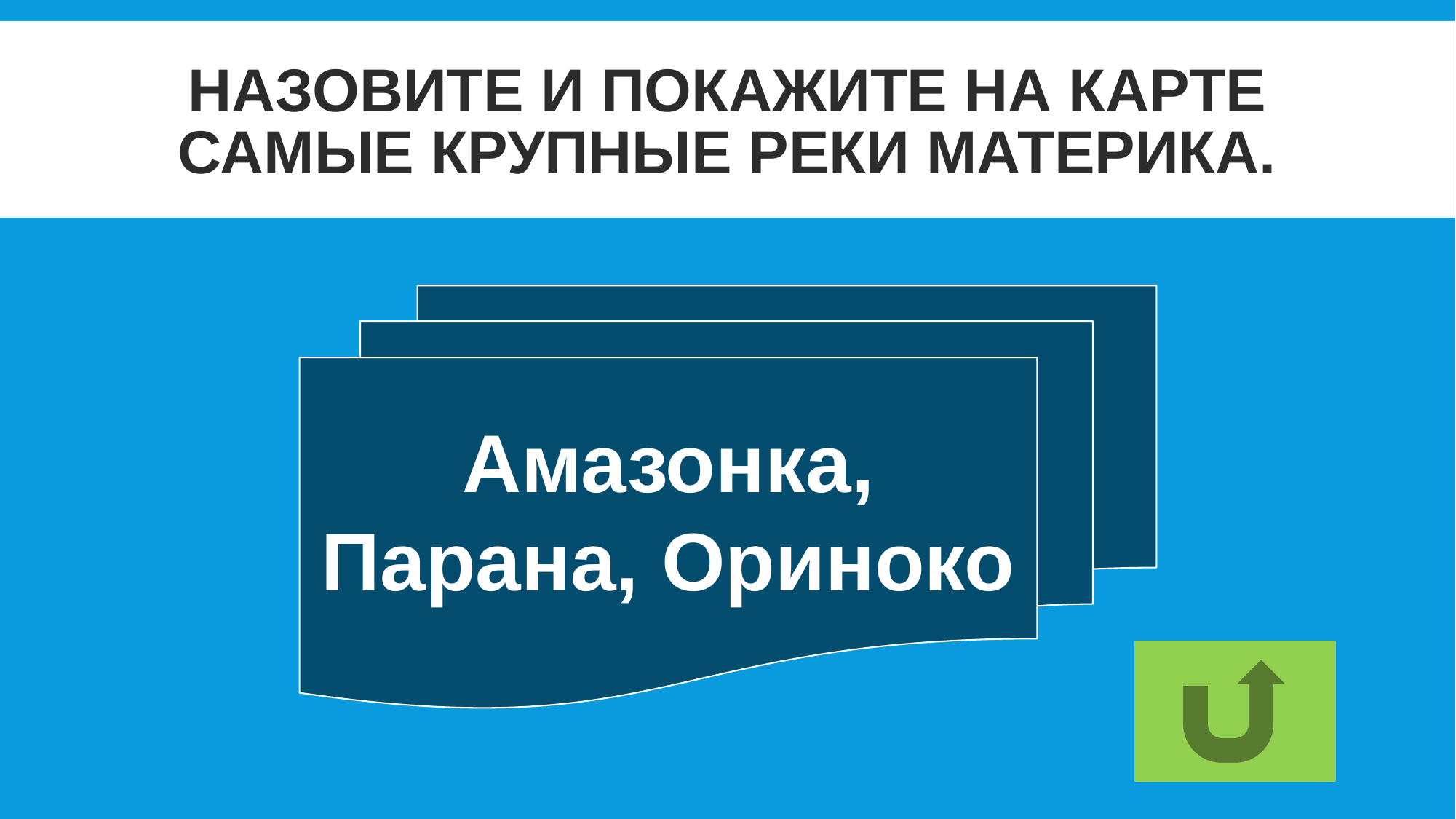

# Назовите и покажите на карте самые крупные реки материка.

Амазонка, Парана, Ориноко